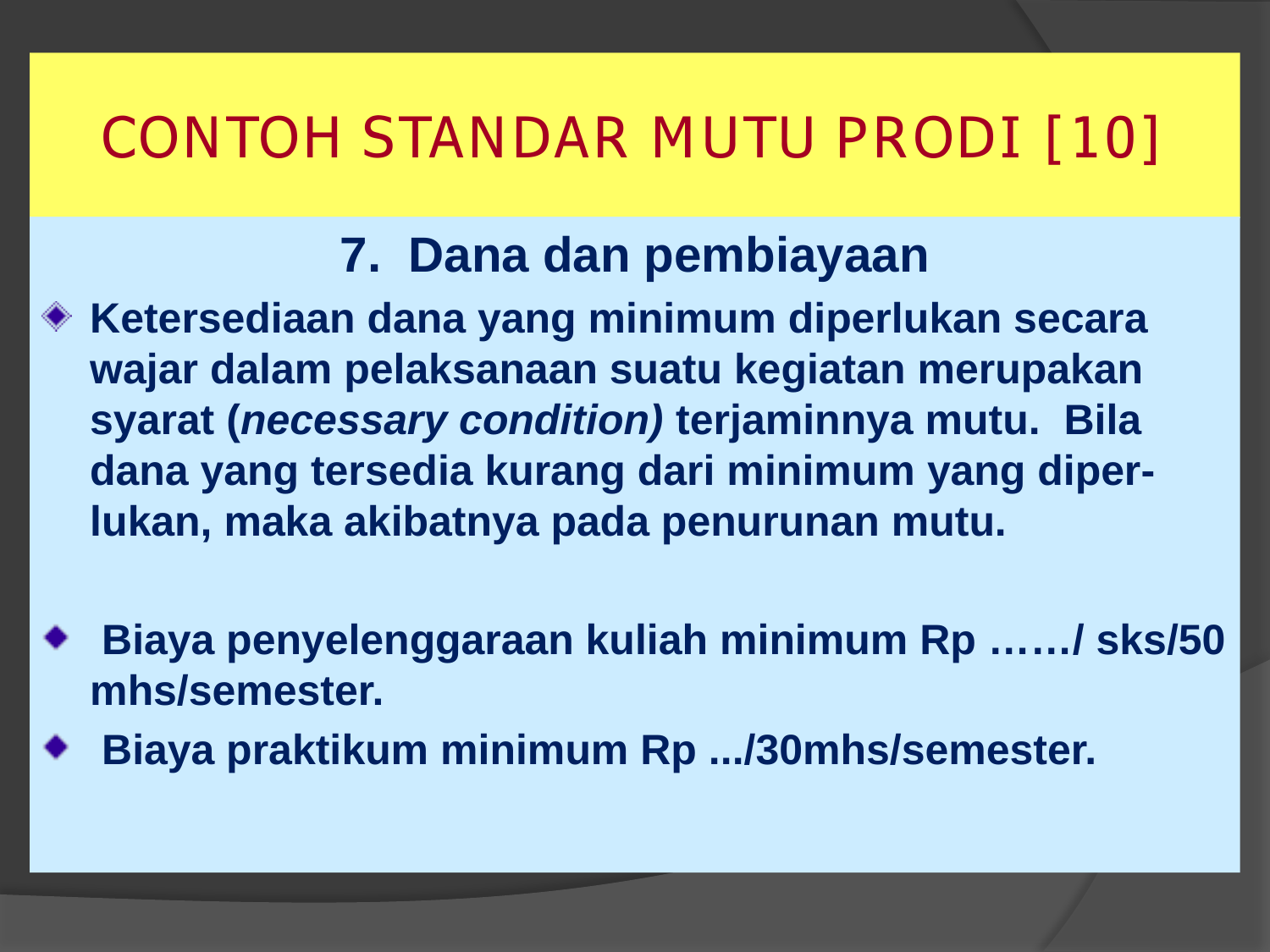

CONTOH STANDAR MUTU PRODI [10]
7.  Dana dan pembiayaan
Ketersediaan dana yang minimum diperlukan secara wajar dalam pelaksanaan suatu kegiatan merupakan syarat (necessary condition) terjaminnya mutu.  Bila   dana yang tersedia kurang dari minimum yang diper-lukan, maka akibatnya pada penurunan mutu.

 Biaya penyelenggaraan kuliah minimum Rp ……/ sks/50 mhs/semester.
 Biaya praktikum minimum Rp .../30mhs/semester.